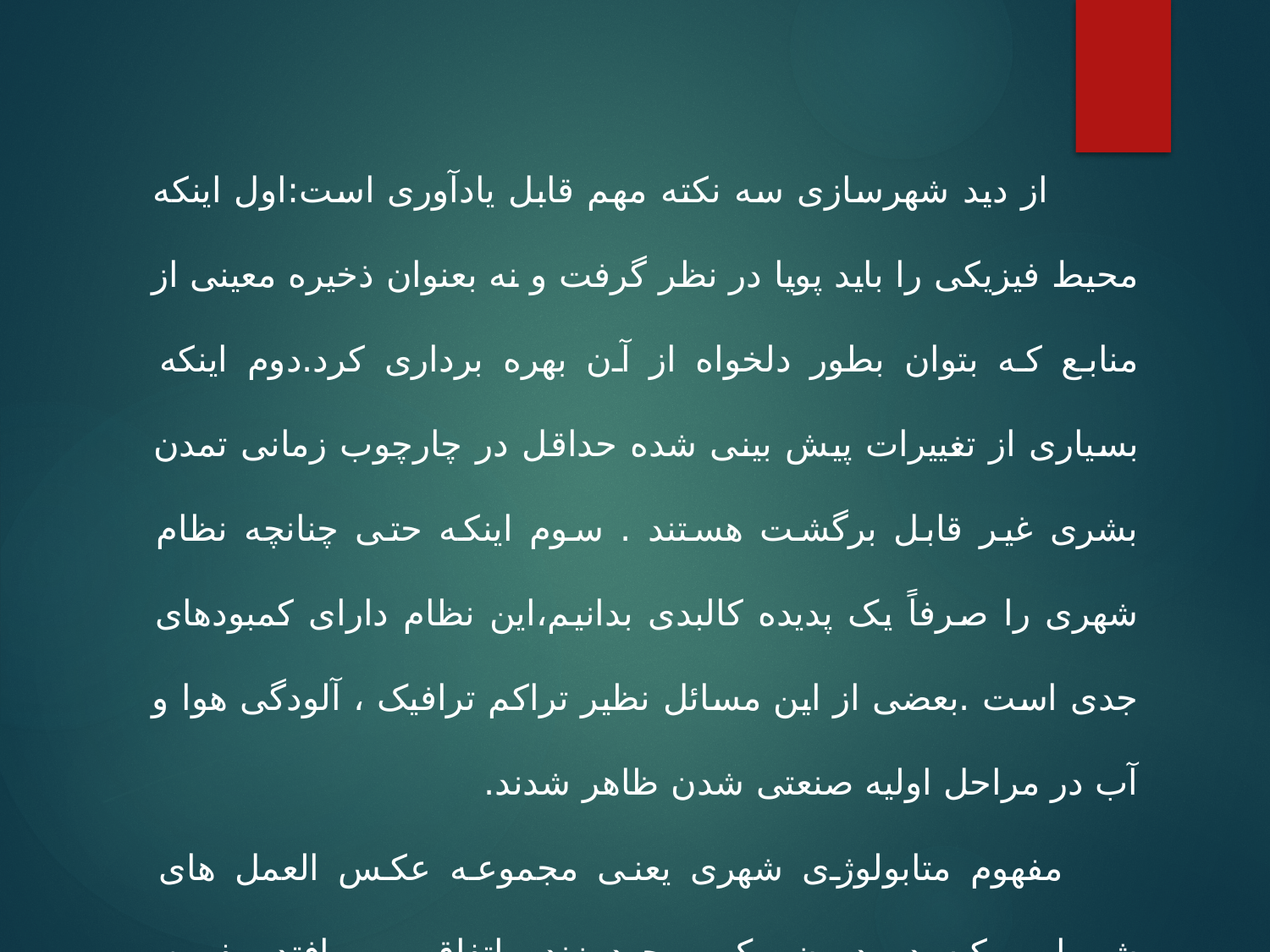

از دید شهرسازی سه نکته مهم قابل یادآوری است:اول اینکه محیط فیزیکی را باید پویا در نظر گرفت و نه بعنوان ذخیره معینی از منابع که بتوان بطور دلخواه از آن بهره برداری کرد.دوم اینکه بسیاری از تغییرات پیش بینی شده حداقل در چارچوب زمانی تمدن بشری غیر قابل برگشت هستند . سوم اینکه حتی چنانچه نظام شهری را صرفاً یک پدیده کالبدی بدانیم،این نظام دارای کمبودهای جدی است .بعضی از این مسائل نظیر تراکم ترافیک ، آلودگی هوا و آب در مراحل اولیه صنعتی شدن ظاهر شدند.
    مفهوم متابولوژی شهری یعنی مجموعه عکس العمل های شیمیایی که در درون یک موجود زنده اتفاق می افتد مفهوم ارزشمندی برای تجزیه و ارزیابی وضعیت اکولوژیکی شهرهاست .